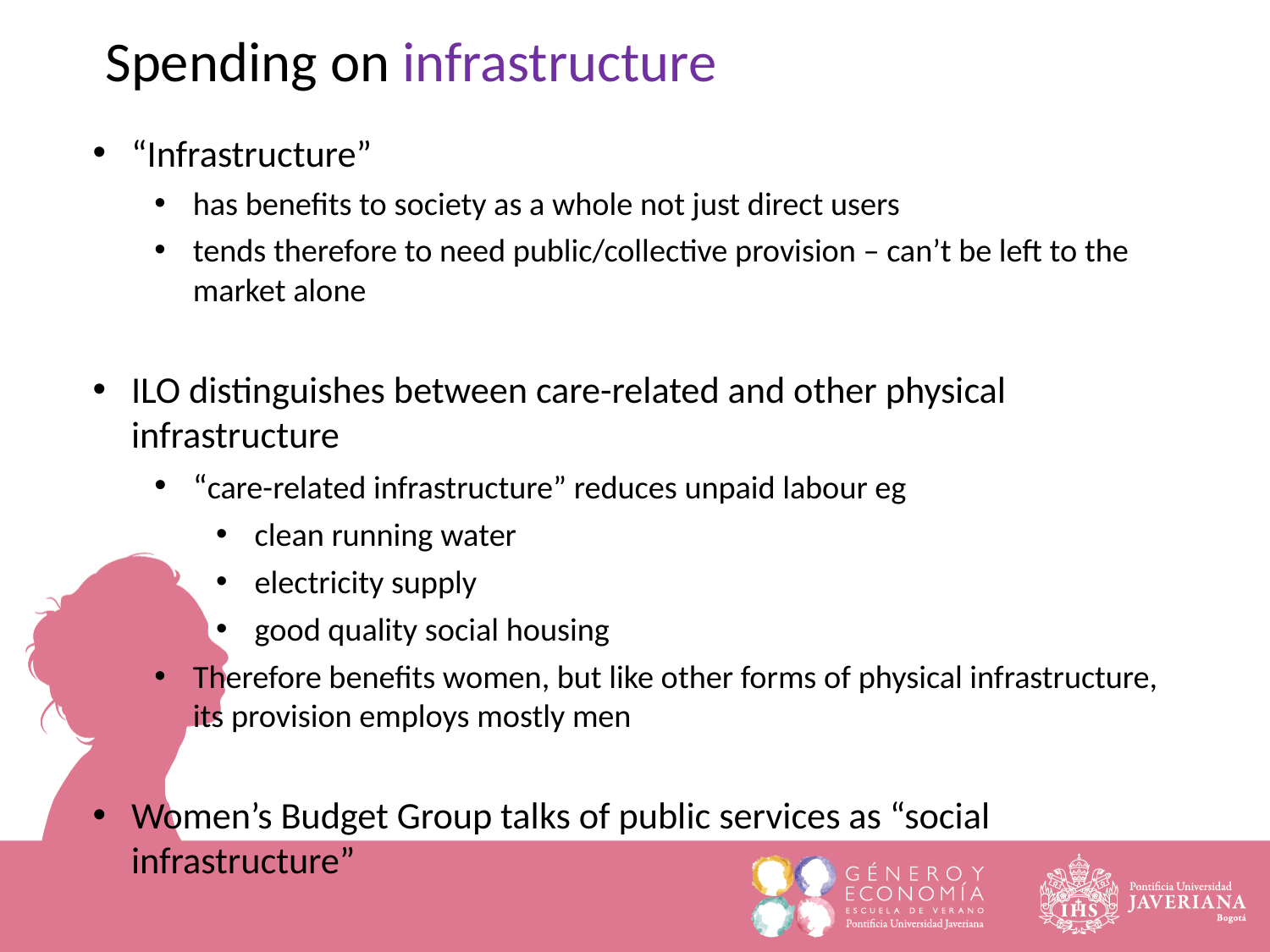

# Spending on infrastructure
“Infrastructure”
has benefits to society as a whole not just direct users
tends therefore to need public/collective provision – can’t be left to the market alone

ILO distinguishes between care-related and other physical infrastructure
“care-related infrastructure” reduces unpaid labour eg
clean running water
electricity supply
good quality social housing
Therefore benefits women, but like other forms of physical infrastructure, its provision employs mostly men

Women’s Budget Group talks of public services as “social infrastructure”